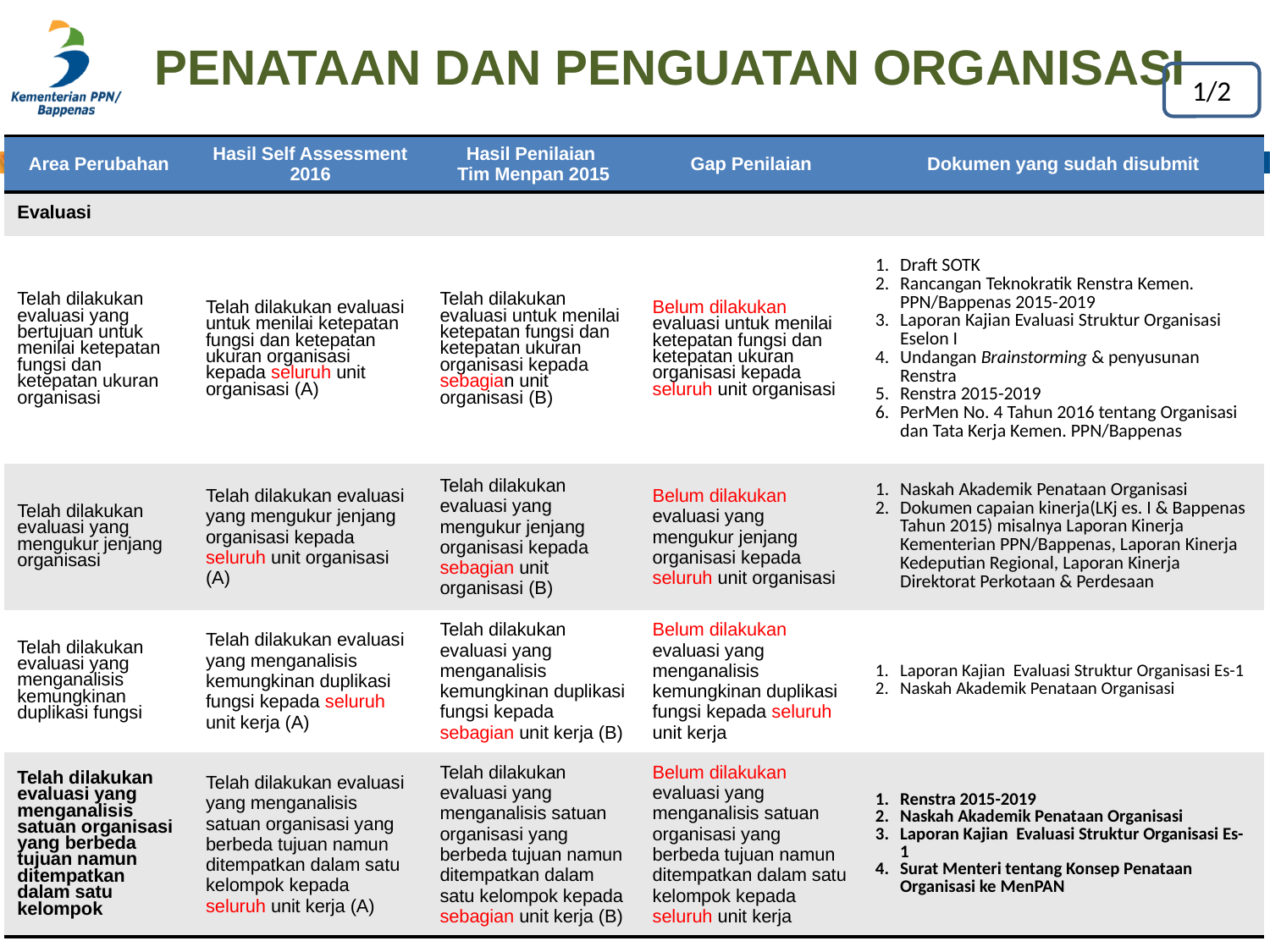

# PENATAAN DAN PENGUATAN ORGANISASI
1/2
| Area Perubahan | Hasil Self Assessment 2016 | Hasil Penilaian Tim Menpan 2015 | Gap Penilaian | Dokumen yang sudah disubmit |
| --- | --- | --- | --- | --- |
| Evaluasi |  |  |  |  |
| Telah dilakukan evaluasi yang bertujuan untuk menilai ketepatan fungsi dan ketepatan ukuran organisasi | Telah dilakukan evaluasi untuk menilai ketepatan fungsi dan ketepatan ukuran organisasi kepada seluruh unit organisasi (A) | Telah dilakukan evaluasi untuk menilai ketepatan fungsi dan ketepatan ukuran organisasi kepada sebagian unit organisasi (B) | Belum dilakukan evaluasi untuk menilai ketepatan fungsi dan ketepatan ukuran organisasi kepada seluruh unit organisasi | Draft SOTK Rancangan Teknokratik Renstra Kemen. PPN/Bappenas 2015-2019 Laporan Kajian Evaluasi Struktur Organisasi Eselon I Undangan Brainstorming & penyusunan Renstra Renstra 2015-2019 PerMen No. 4 Tahun 2016 tentang Organisasi dan Tata Kerja Kemen. PPN/Bappenas |
| Telah dilakukan evaluasi yang mengukur jenjang organisasi | Telah dilakukan evaluasi yang mengukur jenjang organisasi kepada seluruh unit organisasi (A) | Telah dilakukan evaluasi yang mengukur jenjang organisasi kepada sebagian unit organisasi (B) | Belum dilakukan evaluasi yang mengukur jenjang organisasi kepada seluruh unit organisasi | Naskah Akademik Penataan Organisasi Dokumen capaian kinerja(LKj es. I & Bappenas Tahun 2015) misalnya Laporan Kinerja Kementerian PPN/Bappenas, Laporan Kinerja Kedeputian Regional, Laporan Kinerja Direktorat Perkotaan & Perdesaan |
| Telah dilakukan evaluasi yang menganalisis kemungkinan duplikasi fungsi | Telah dilakukan evaluasi yang menganalisis kemungkinan duplikasi fungsi kepada seluruh unit kerja (A) | Telah dilakukan evaluasi yang menganalisis kemungkinan duplikasi fungsi kepada sebagian unit kerja (B) | Belum dilakukan evaluasi yang menganalisis kemungkinan duplikasi fungsi kepada seluruh unit kerja | Laporan Kajian Evaluasi Struktur Organisasi Es-1 Naskah Akademik Penataan Organisasi |
| Telah dilakukan evaluasi yang menganalisis satuan organisasi yang berbeda tujuan namun ditempatkan dalam satu kelompok | Telah dilakukan evaluasi yang menganalisis satuan organisasi yang berbeda tujuan namun ditempatkan dalam satu kelompok kepada seluruh unit kerja (A) | Telah dilakukan evaluasi yang menganalisis satuan organisasi yang berbeda tujuan namun ditempatkan dalam satu kelompok kepada sebagian unit kerja (B) | Belum dilakukan evaluasi yang menganalisis satuan organisasi yang berbeda tujuan namun ditempatkan dalam satu kelompok kepada seluruh unit kerja | Renstra 2015-2019 Naskah Akademik Penataan Organisasi Laporan Kajian Evaluasi Struktur Organisasi Es-1 Surat Menteri tentang Konsep Penataan Organisasi ke MenPAN |